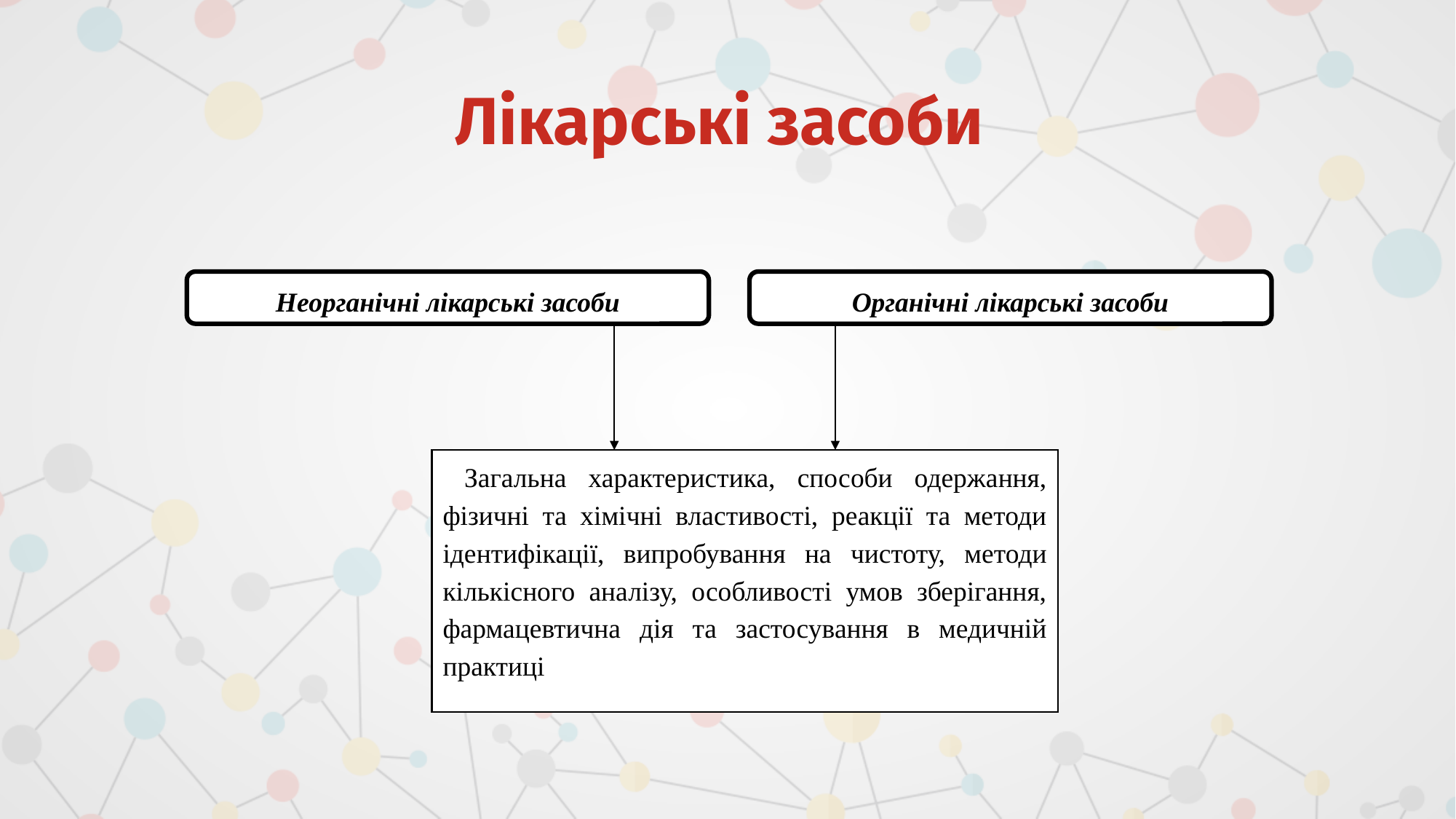

# Лікарські засоби
Неорганічні лікарські засоби
Органічні лікарські засоби
Загальна характеристика, способи одержання, фізичні та хімічні властивості, реакції та методи ідентифікації, випробування на чистоту, методи кількісного аналізу, особливості умов зберігання, фармацевтична дія та застосування в медичній практиці